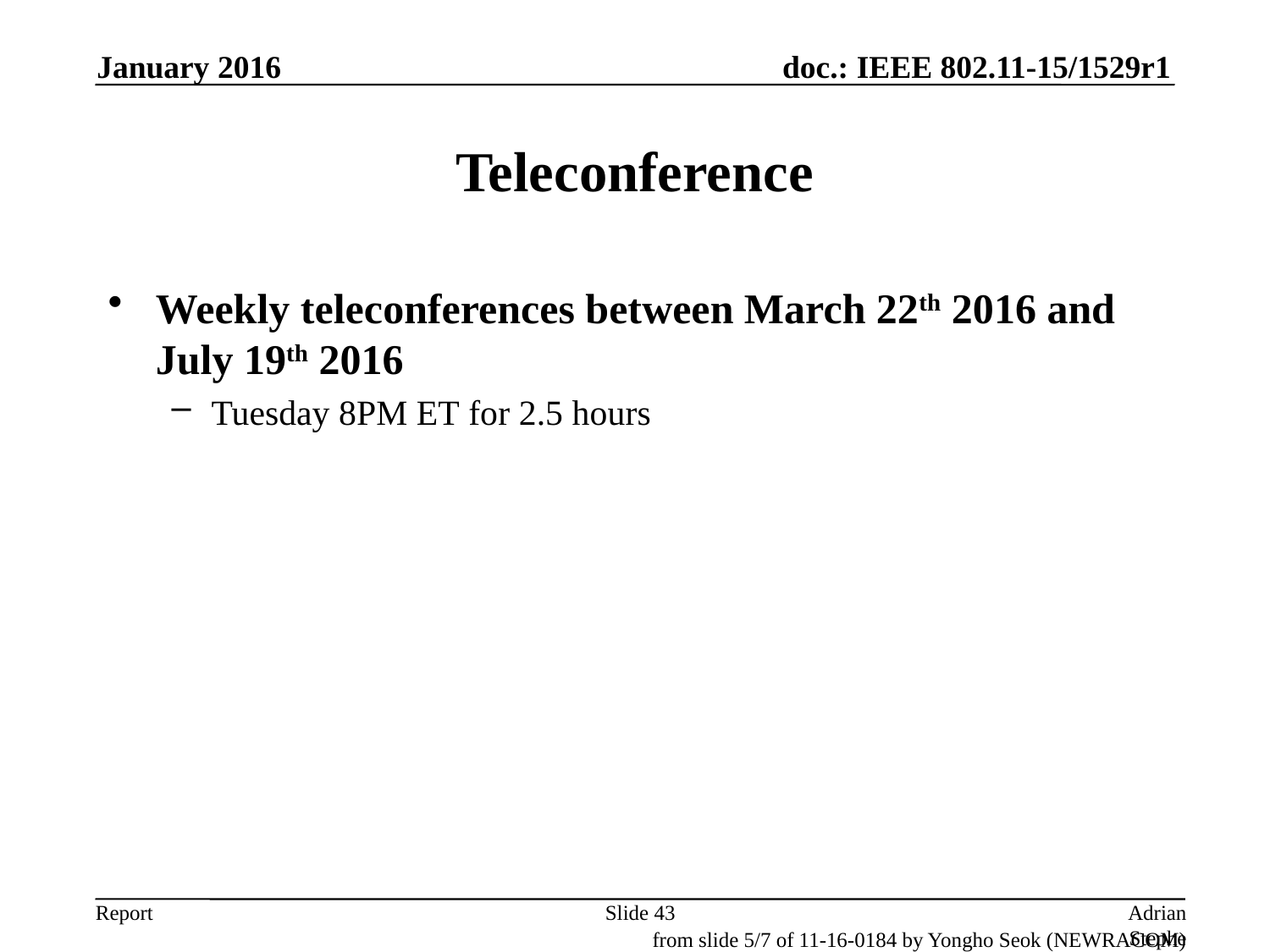

January 2016
# Teleconference
Weekly teleconferences between March 22th 2016 and July 19th 2016
Tuesday 8PM ET for 2.5 hours

Slide 43
Adrian Stephens, Intel Corporation
from slide 5/7 of 11-16-0184 by Yongho Seok (NEWRACOM)